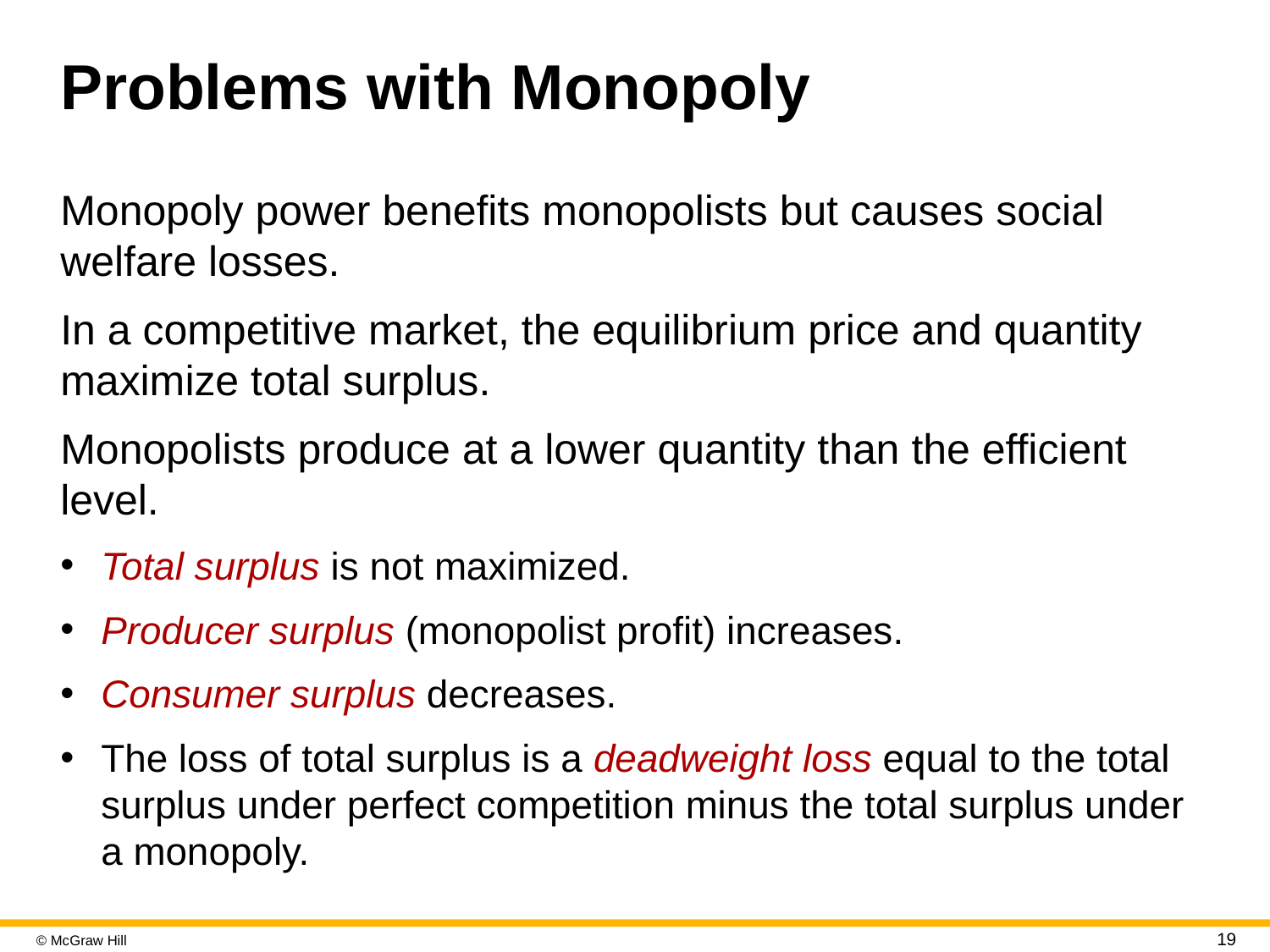

# Problems with Monopoly
Monopoly power benefits monopolists but causes social welfare losses.
In a competitive market, the equilibrium price and quantity maximize total surplus.
Monopolists produce at a lower quantity than the efficient level.
Total surplus is not maximized.
Producer surplus (monopolist profit) increases.
Consumer surplus decreases.
The loss of total surplus is a deadweight loss equal to the total surplus under perfect competition minus the total surplus under a monopoly.